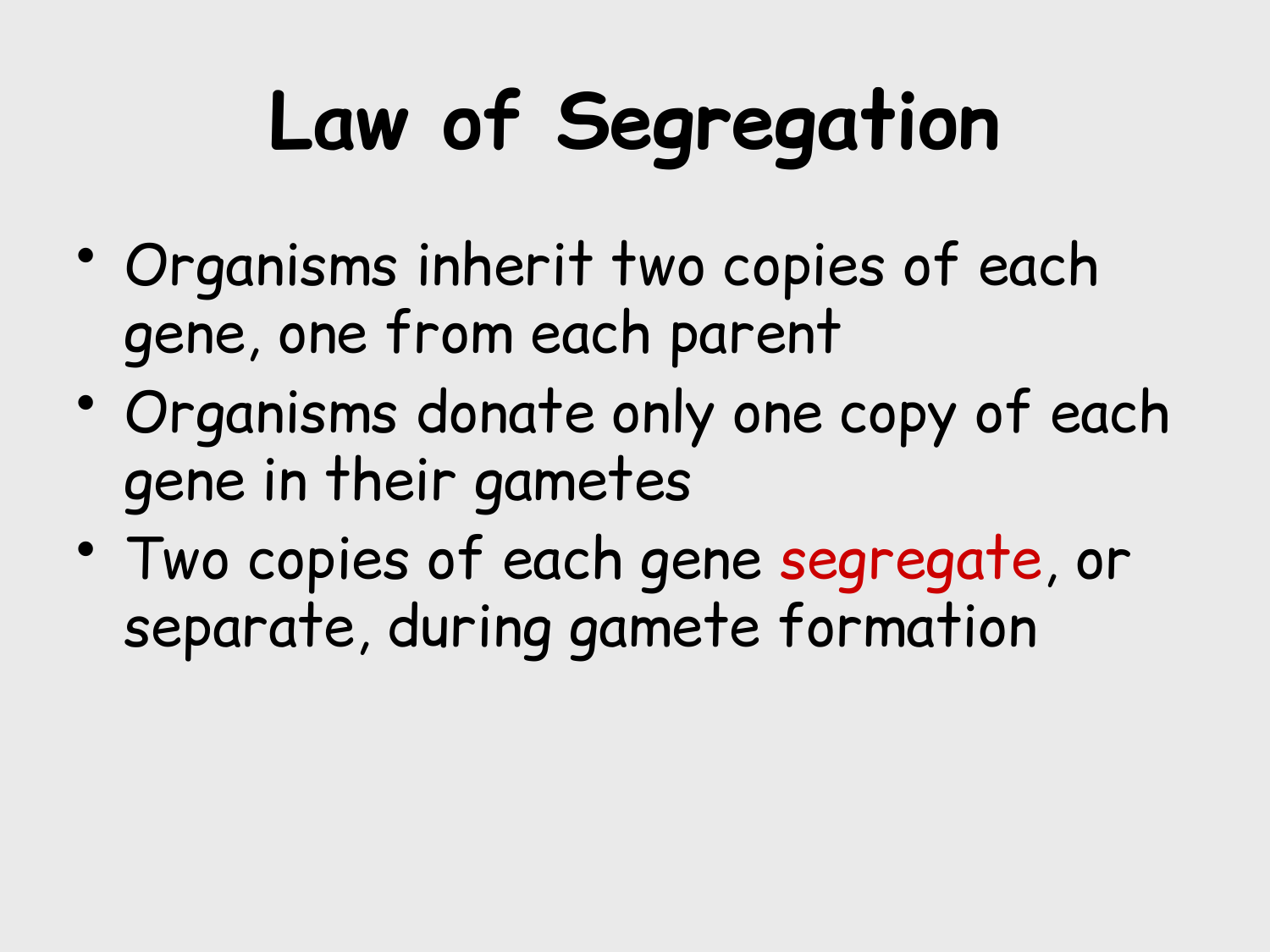

# Law of Segregation
Organisms inherit two copies of each gene, one from each parent
Organisms donate only one copy of each gene in their gametes
Two copies of each gene segregate, or separate, during gamete formation